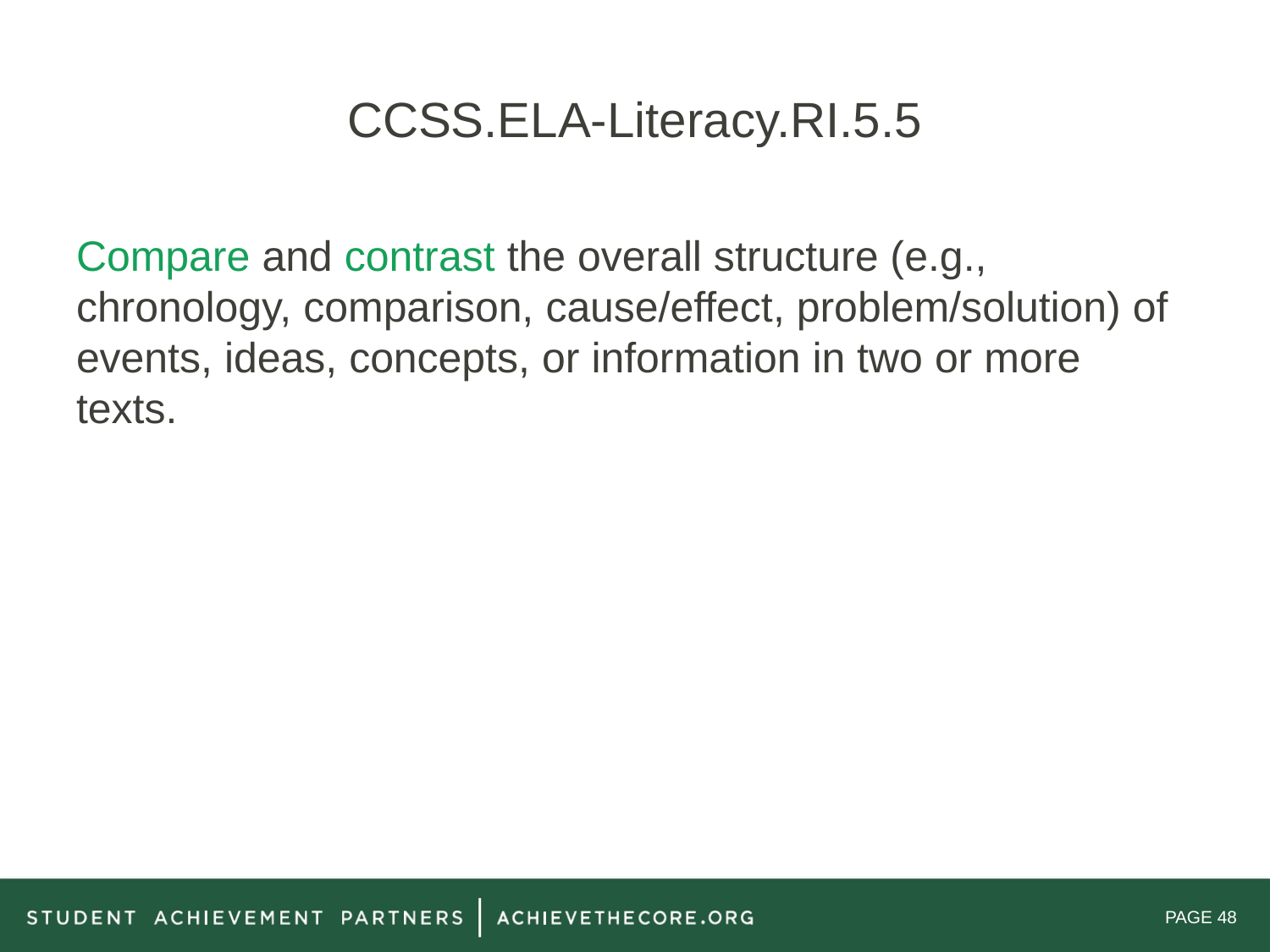

# CCSS.ELA-Literacy.RI.5.5
Compare and contrast the overall structure (e.g., chronology, comparison, cause/effect, problem/solution) of events, ideas, concepts, or information in two or more texts.